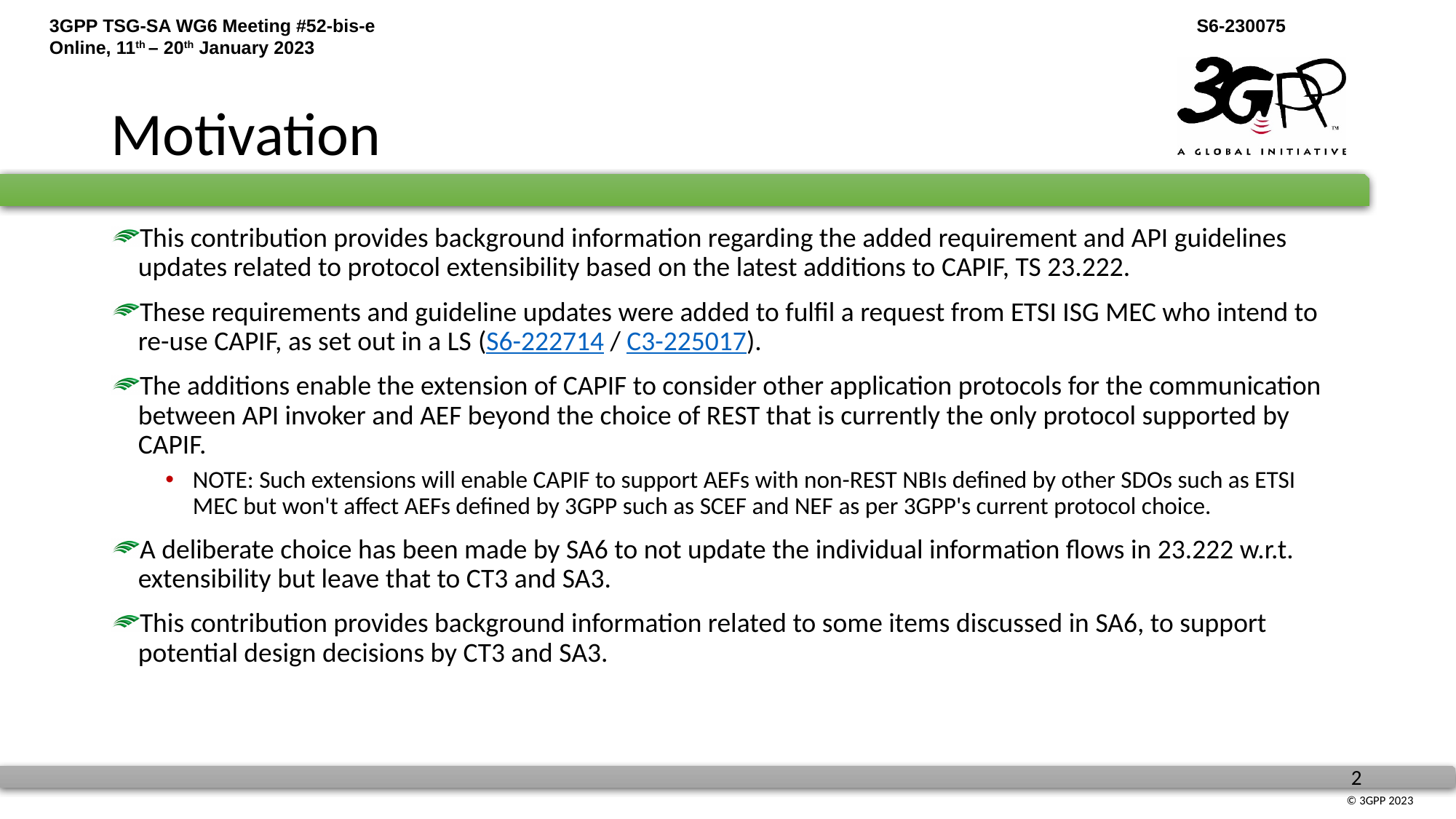

# Motivation
This contribution provides background information regarding the added requirement and API guidelines updates related to protocol extensibility based on the latest additions to CAPIF, TS 23.222.
These requirements and guideline updates were added to fulfil a request from ETSI ISG MEC who intend to re-use CAPIF, as set out in a LS (S6-222714 / C3-225017).
The additions enable the extension of CAPIF to consider other application protocols for the communication between API invoker and AEF beyond the choice of REST that is currently the only protocol supported by CAPIF.
NOTE: Such extensions will enable CAPIF to support AEFs with non-REST NBIs defined by other SDOs such as ETSI MEC but won't affect AEFs defined by 3GPP such as SCEF and NEF as per 3GPP's current protocol choice.
A deliberate choice has been made by SA6 to not update the individual information flows in 23.222 w.r.t. extensibility but leave that to CT3 and SA3.
This contribution provides background information related to some items discussed in SA6, to support potential design decisions by CT3 and SA3.